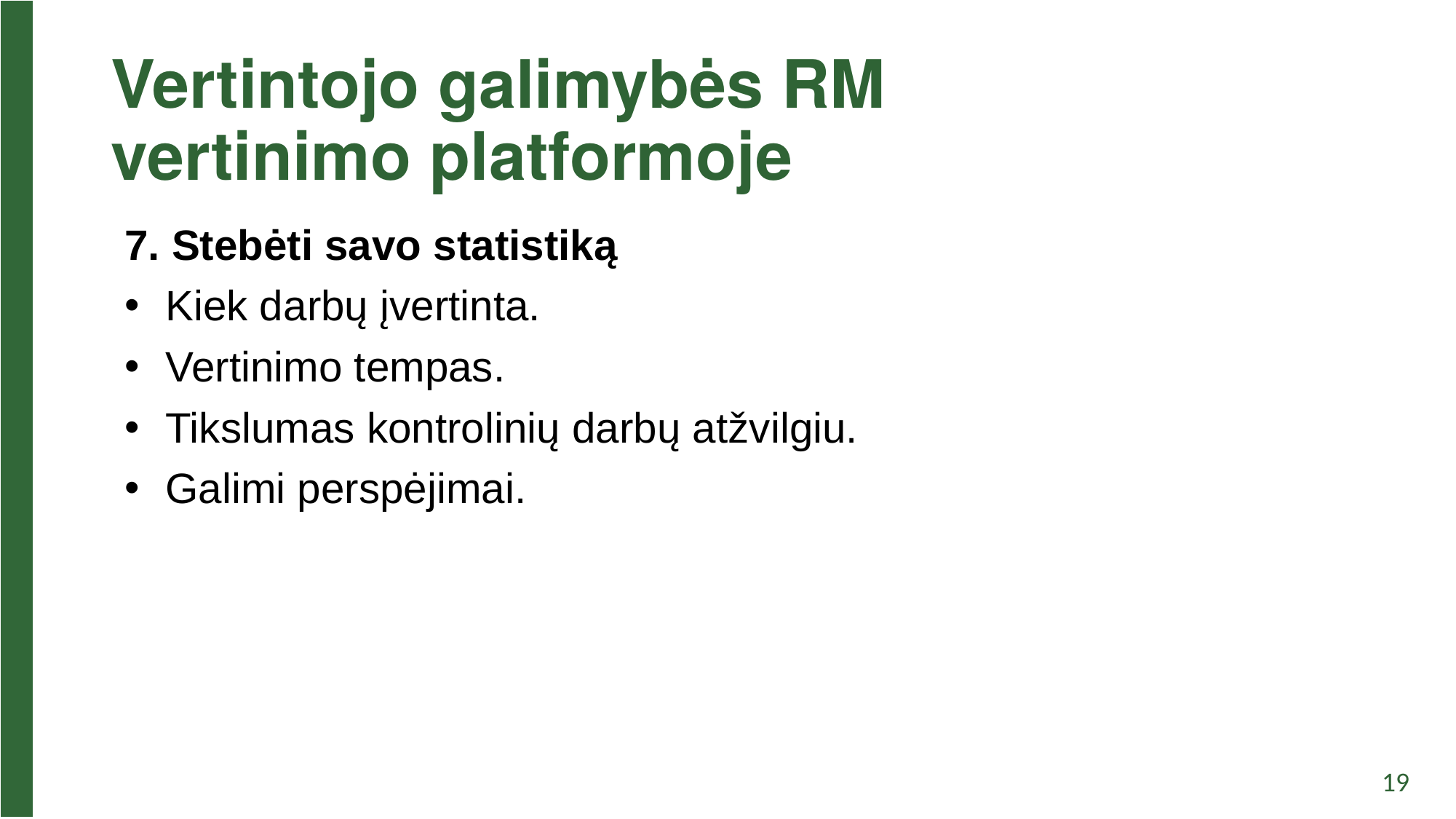

# Vertintojo galimybės RM vertinimo platformoje
7. Stebėti savo statistiką
Kiek darbų įvertinta.
Vertinimo tempas.
Tikslumas kontrolinių darbų atžvilgiu.
Galimi perspėjimai.

19